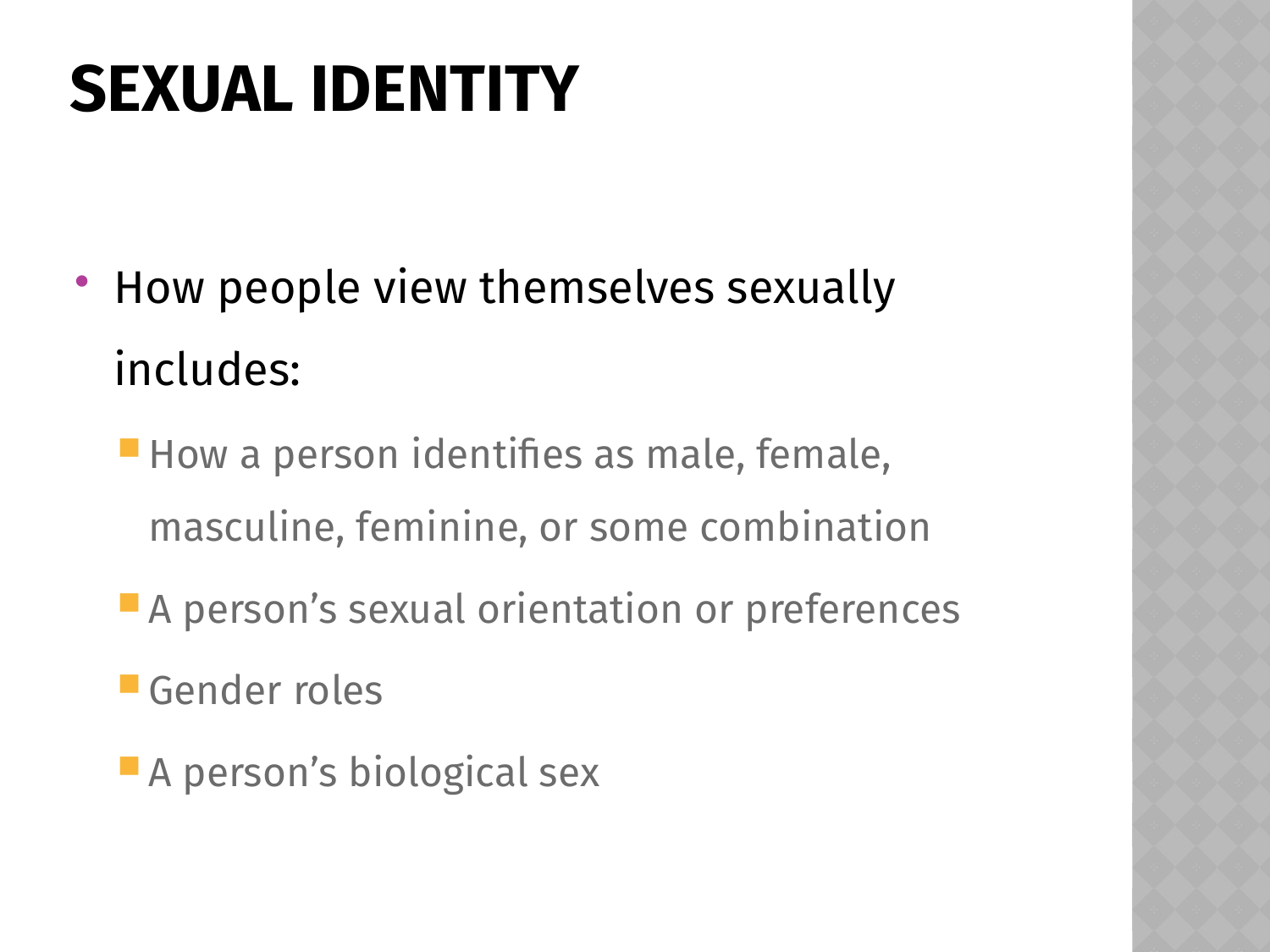

# Sexual Identity
How people view themselves sexually includes:
How a person identifies as male, female, masculine, feminine, or some combination
A person’s sexual orientation or preferences
Gender roles
A person’s biological sex